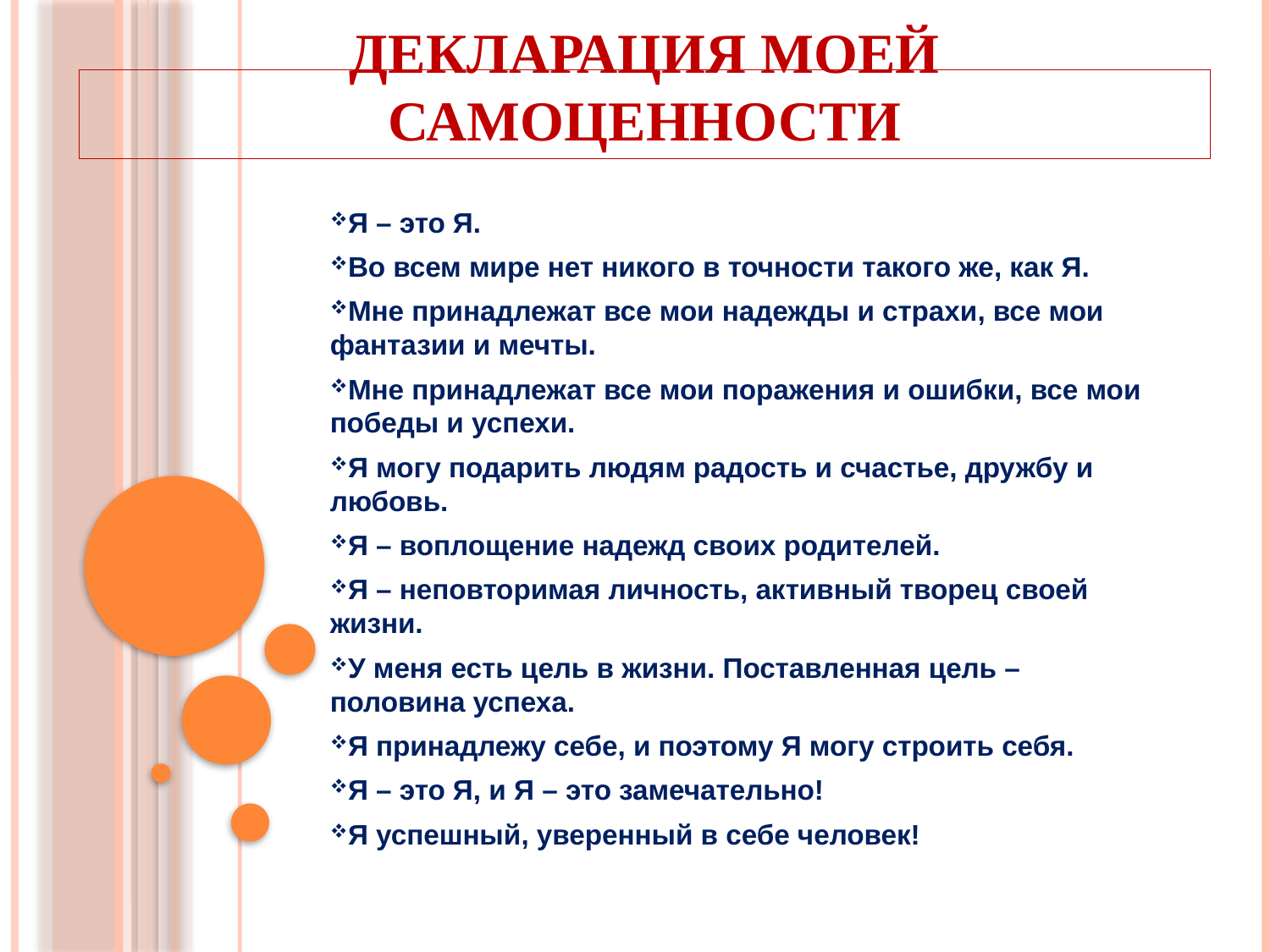

# Декларация моей самоценности
Я – это Я.
Во всем мире нет никого в точности такого же, как Я.
Мне принадлежат все мои надежды и страхи, все мои фантазии и мечты.
Мне принадлежат все мои поражения и ошибки, все мои победы и успехи.
Я могу подарить людям радость и счастье, дружбу и любовь.
Я – воплощение надежд своих родителей.
Я – неповторимая личность, активный творец своей жизни.
У меня есть цель в жизни. Поставленная цель – половина успеха.
Я принадлежу себе, и поэтому Я могу строить себя.
Я – это Я, и Я – это замечательно!
Я успешный, уверенный в себе человек!